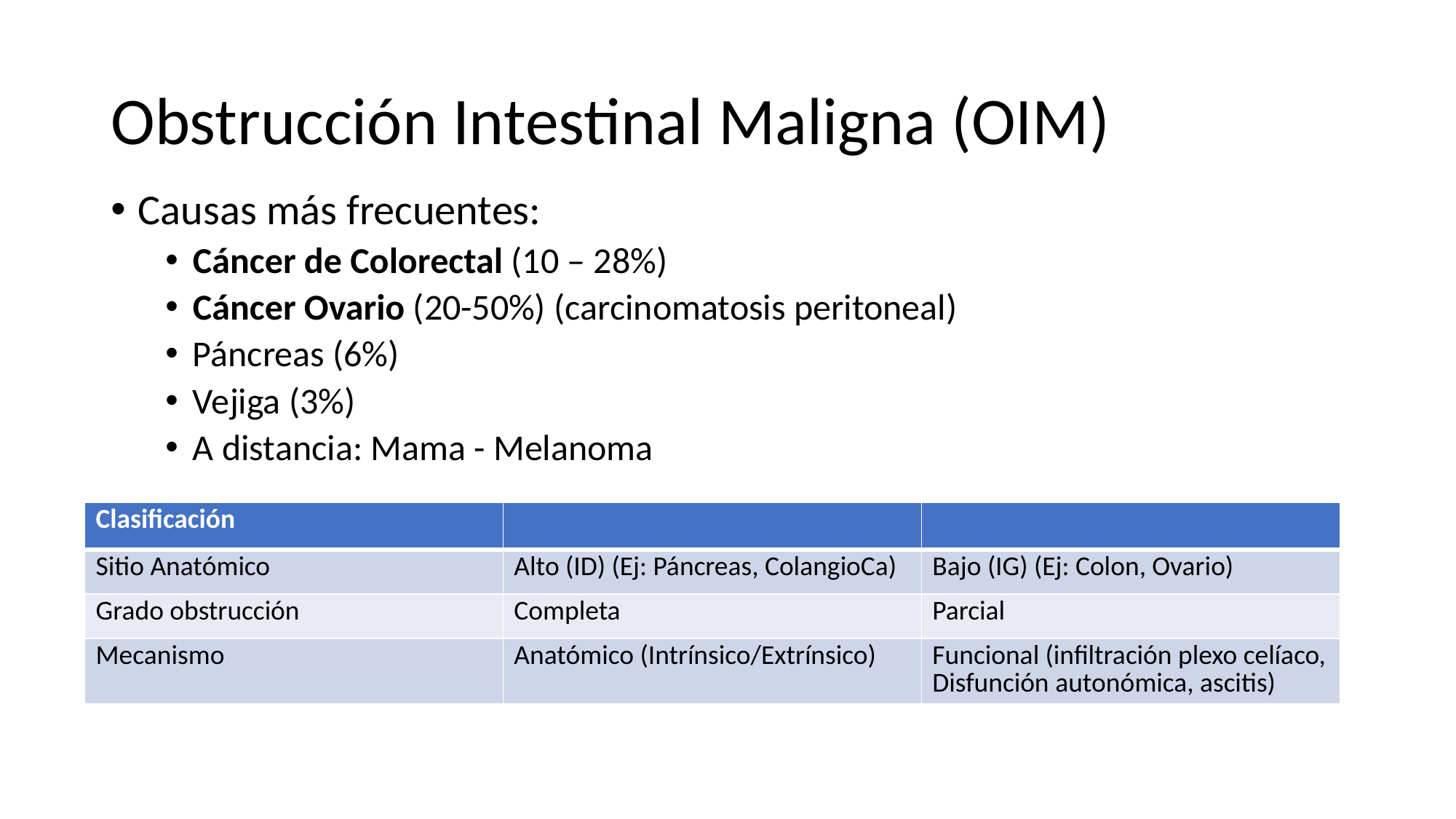

# Obstrucción Intestinal Maligna (OIM)
Causas más frecuentes:
Cáncer de Colorectal (10 – 28%)
Cáncer Ovario (20-50%) (carcinomatosis peritoneal)
Páncreas (6%)
Vejiga (3%)
A distancia: Mama - Melanoma

| Clasificación |  |  |
| --- | --- | --- |
| Sitio Anatómico | Alto (ID) (Ej: Páncreas, ColangioCa) | Bajo (IG) (Ej: Colon, Ovario) |
| Grado obstrucción | Completa | Parcial |
| Mecanismo | Anatómico (Intrínsico/Extrínsico) | Funcional (infiltración plexo celíaco, Disfunción autonómica, ascitis) |